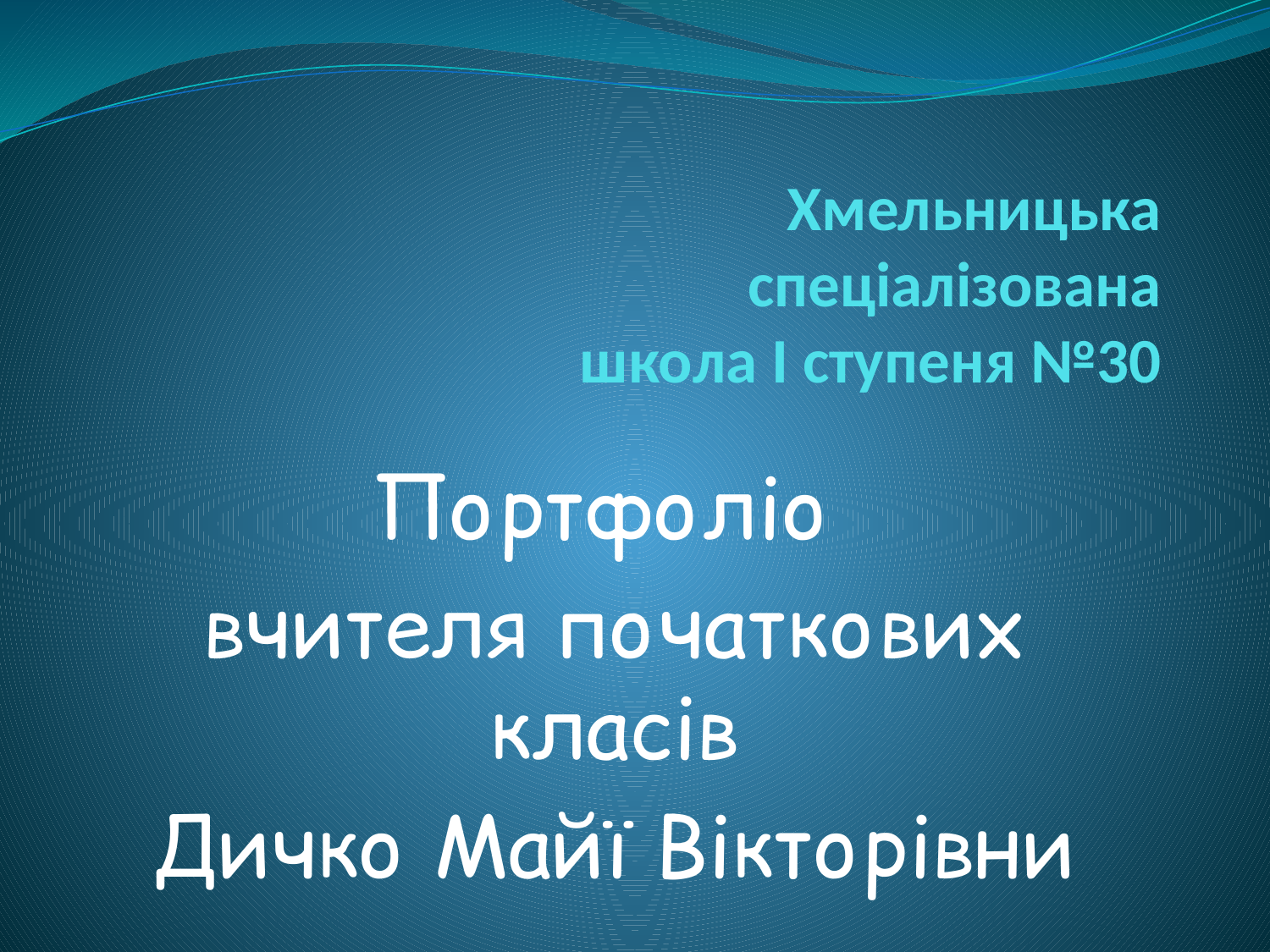

# Хмельницька спеціалізована школа І ступеня №30
Портфоліо
вчителя початкових класів
Дичко Майї Вікторівни